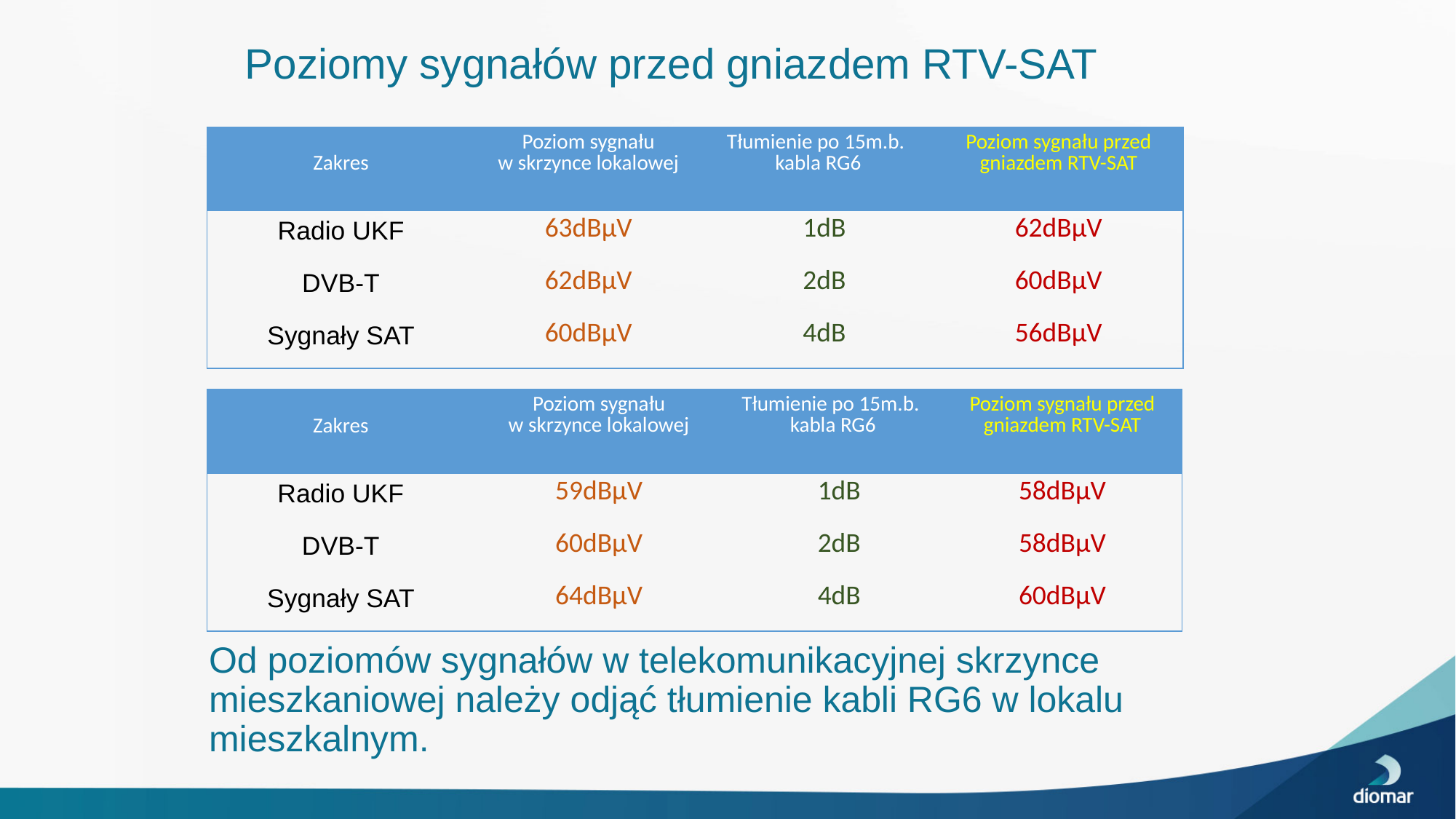

# Poziomy sygnałów przed gniazdem RTV-SAT
| Zakres | Poziom sygnału w skrzynce lokalowej | Tłumienie po 15m.b. kabla RG6 | Poziom sygnału przed gniazdem RTV-SAT |
| --- | --- | --- | --- |
| Radio UKF | 63dBµV | 1dB | 62dBµV |
| DVB-T | 62dBµV | 2dB | 60dBµV |
| Sygnały SAT | 60dBµV | 4dB | 56dBµV |
| Zakres | Poziom sygnału w skrzynce lokalowej | Tłumienie po 15m.b. kabla RG6 | Poziom sygnału przed gniazdem RTV-SAT |
| --- | --- | --- | --- |
| Radio UKF | 59dBµV | 1dB | 58dBµV |
| DVB-T | 60dBµV | 2dB | 58dBµV |
| Sygnały SAT | 64dBµV | 4dB | 60dBµV |
Od poziomów sygnałów w telekomunikacyjnej skrzynce mieszkaniowej należy odjąć tłumienie kabli RG6 w lokalu mieszkalnym.